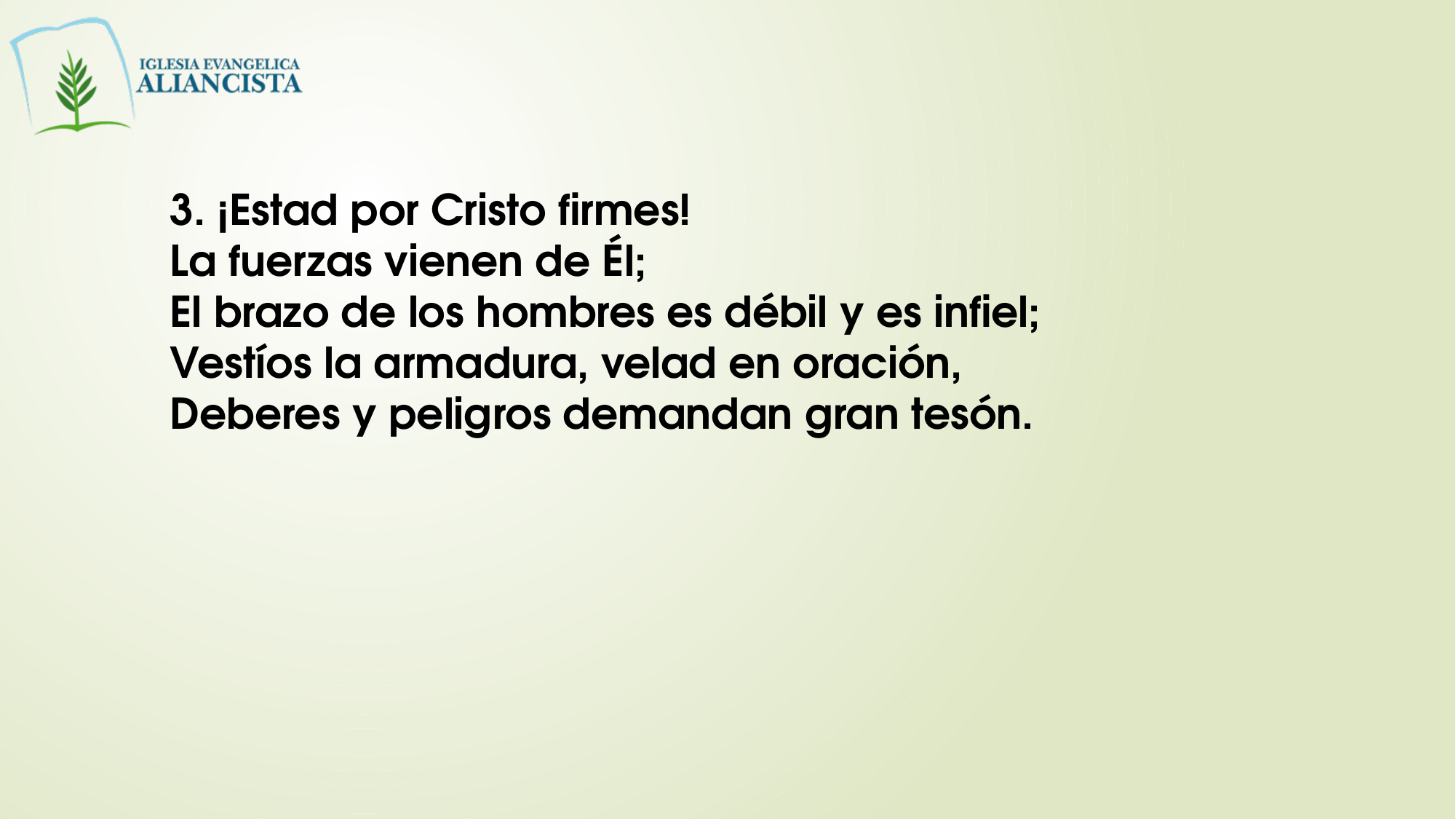

3. ¡Estad por Cristo firmes!
La fuerzas vienen de Él;
El brazo de los hombres es débil y es infiel;
Vestíos la armadura, velad en oración,
Deberes y peligros demandan gran tesón.